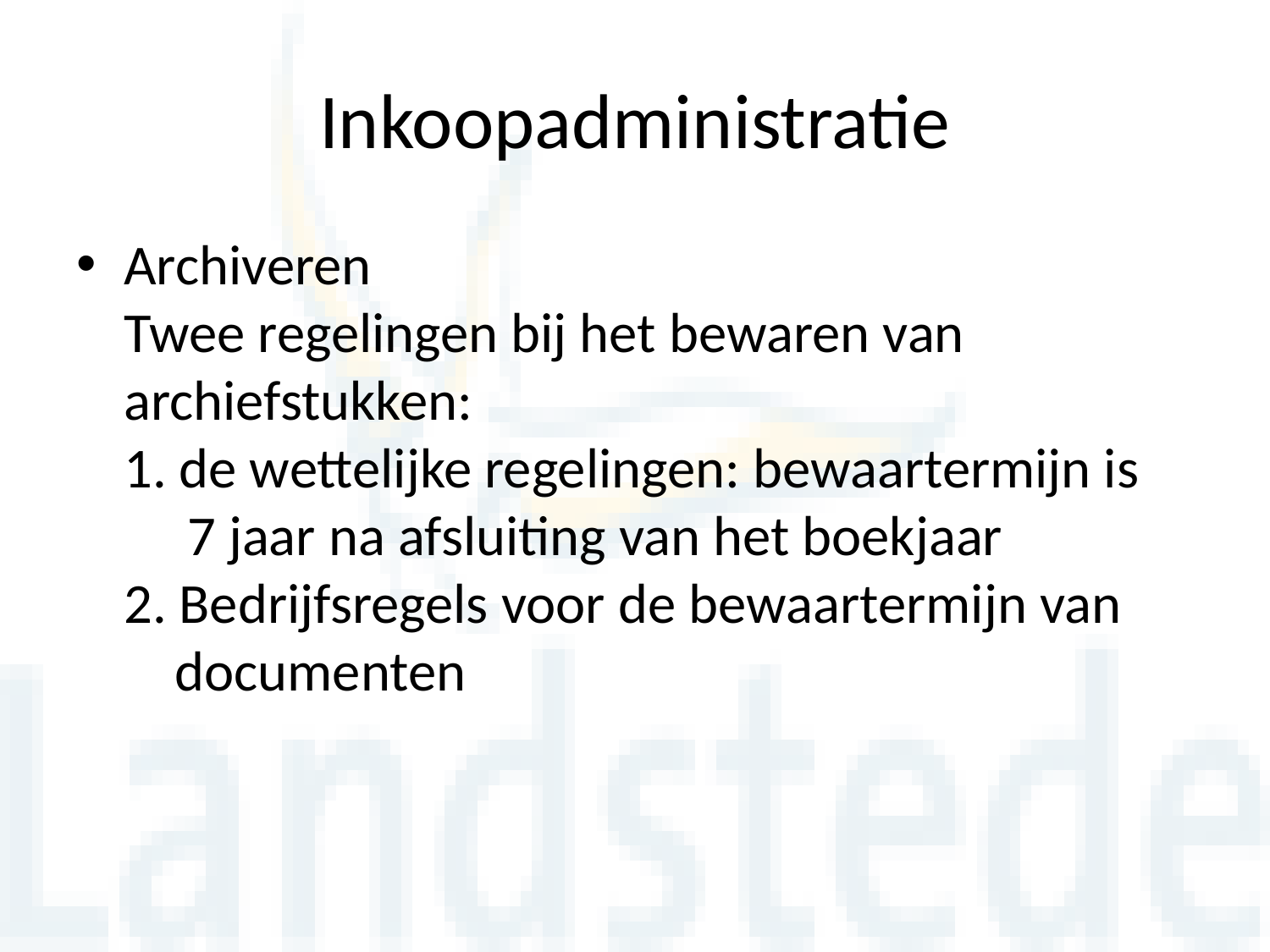

# Inkoopadministratie
Archiveren
Twee regelingen bij het bewaren van archiefstukken:
1. de wettelijke regelingen: bewaartermijn is
     7 jaar na afsluiting van het boekjaar
2. Bedrijfsregels voor de bewaartermijn van
    documenten